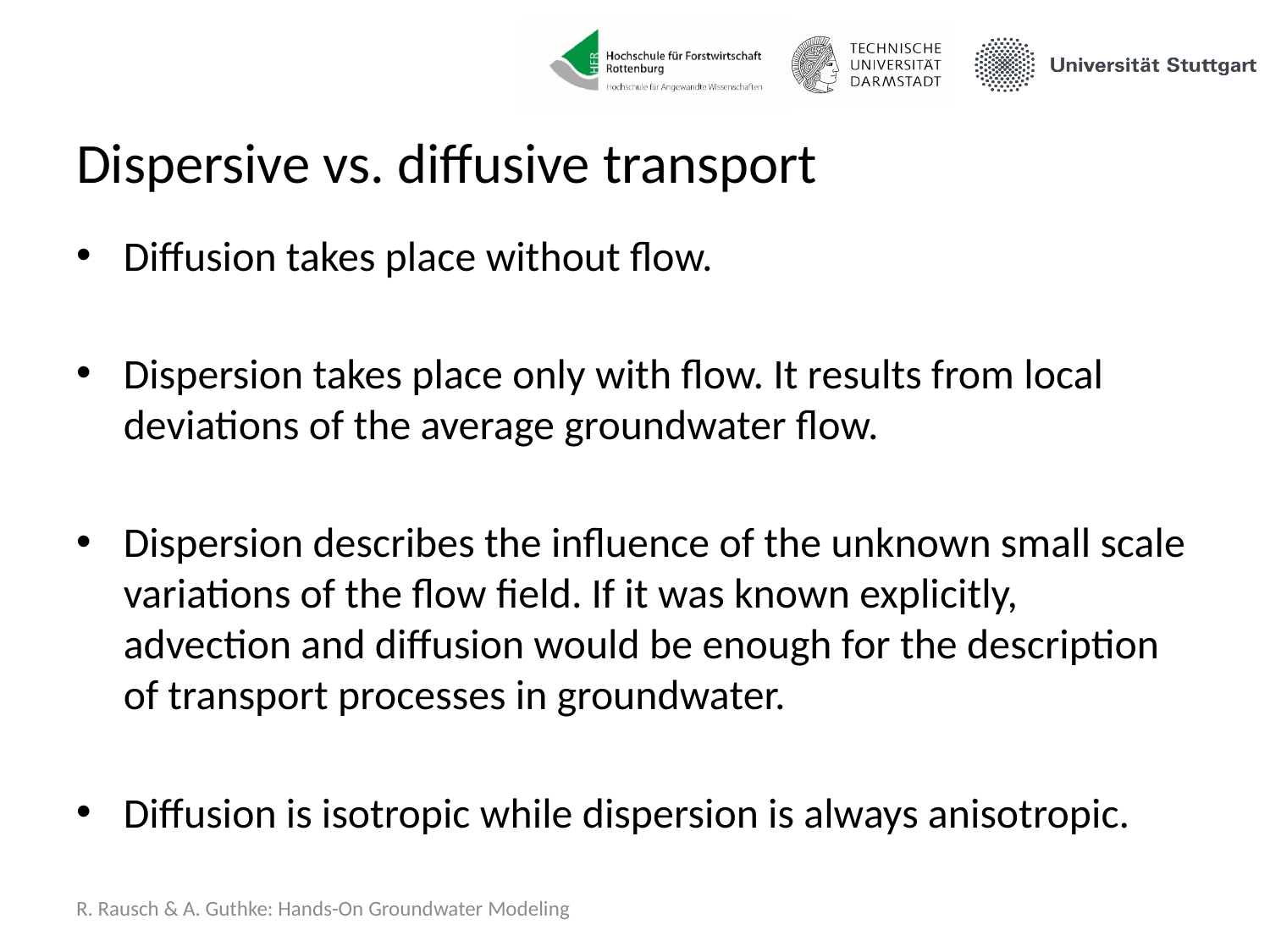

# Dispersive vs. diffusive transport
Diffusion takes place without flow.

Dispersion takes place only with flow. It results from local deviations of the average groundwater flow.

Dispersion describes the influence of the unknown small scale variations of the flow field. If it was known explicitly, advection and diffusion would be enough for the description of transport processes in groundwater.

Diffusion is isotropic while dispersion is always anisotropic.

R. Rausch & A. Guthke: Hands-On Groundwater Modeling